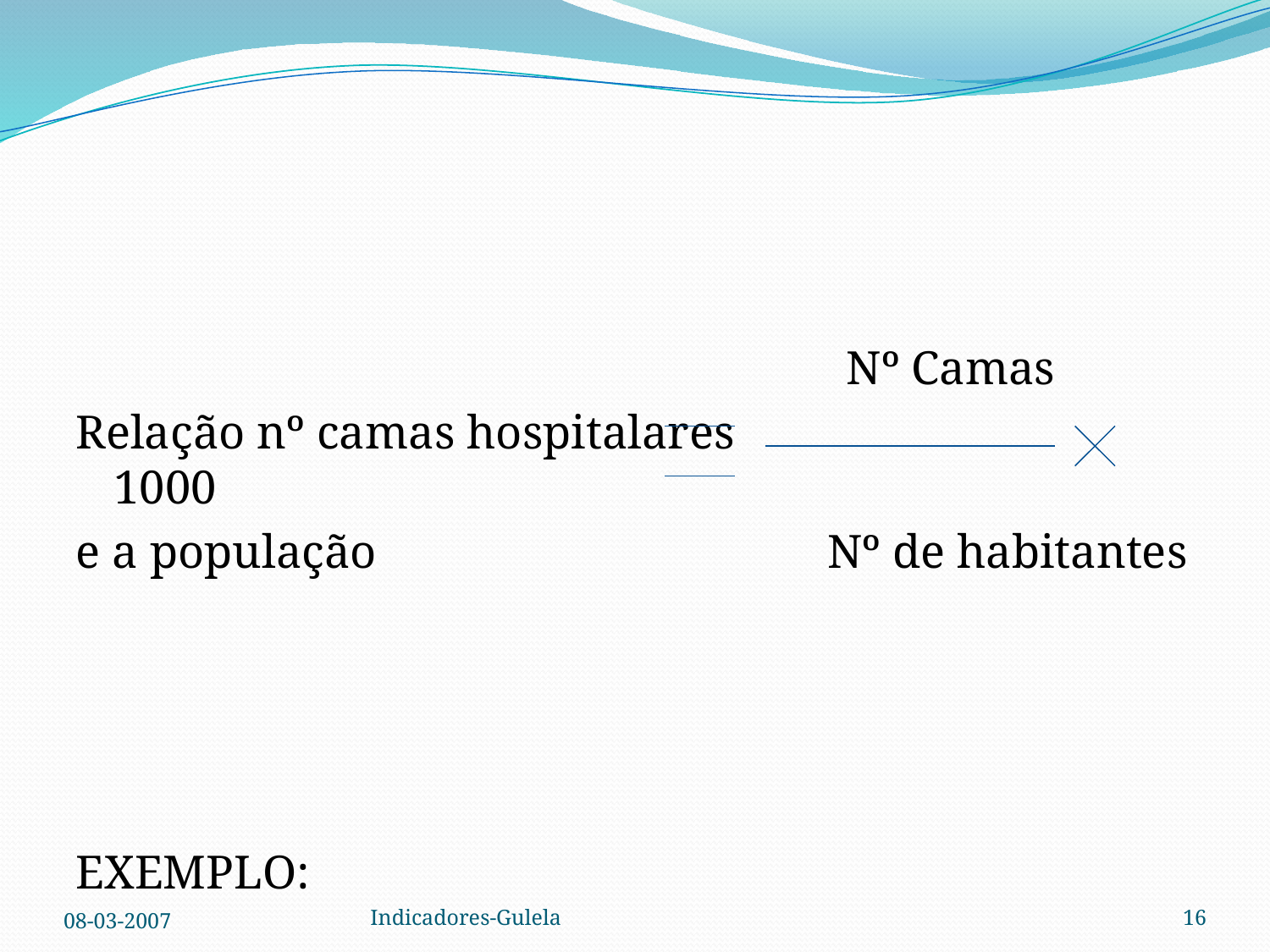

Nº Camas
Relação nº camas hospitalares                                         1000
e a população                                      Nº de habitantes

EXEMPLO:
08-03-2007
Indicadores-Gulela
16